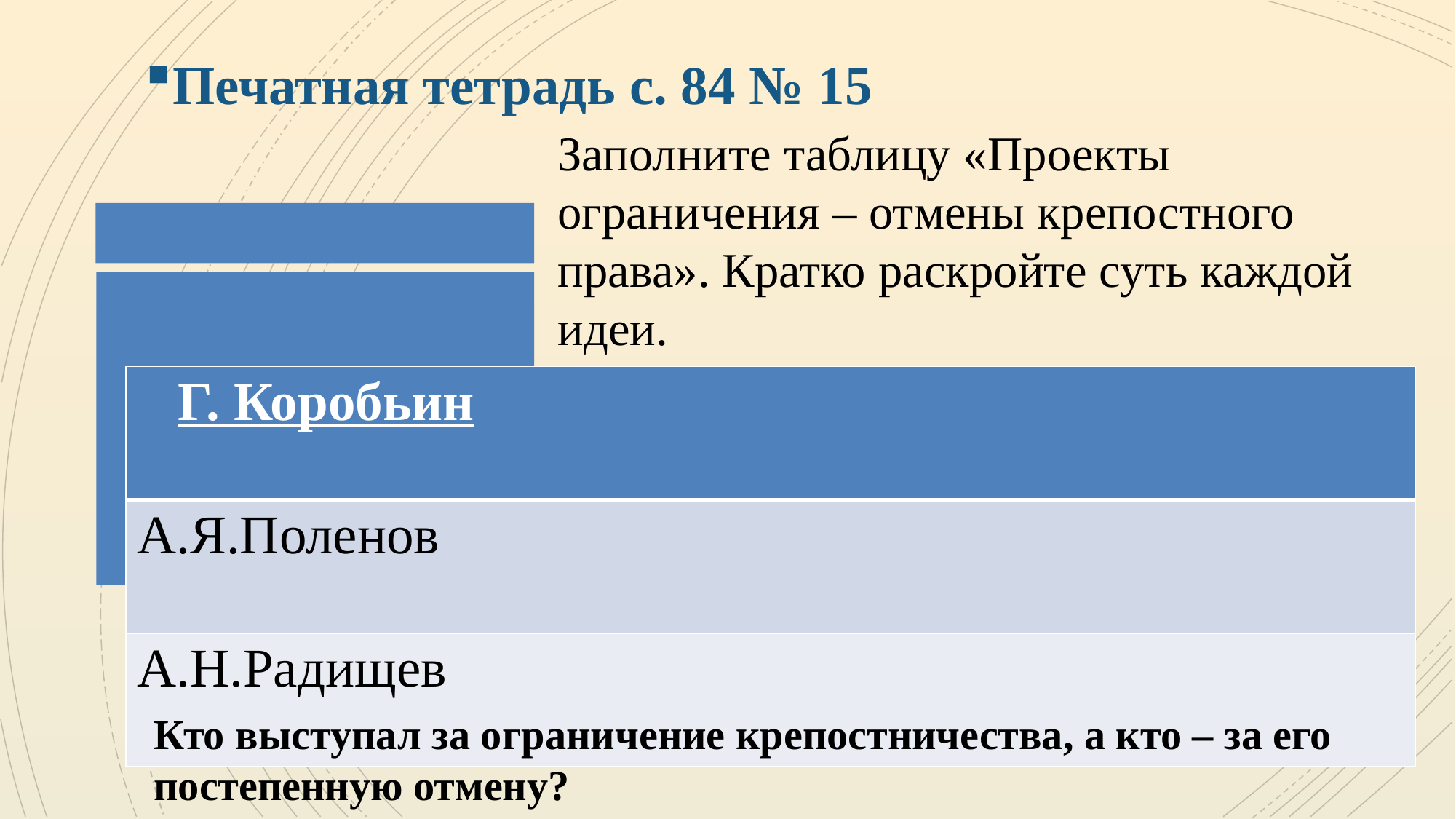

Печатная тетрадь с. 84 № 15
Заполните таблицу «Проекты ограничения – отмены крепостного права». Кратко раскройте суть каждой идеи.

| Г. Коробьин |  |
| --- | --- |
| А.Я.Поленов |  |
| А.Н.Радищев |  |
Кто выступал за ограничение крепостничества, а кто – за его постепенную отмену?